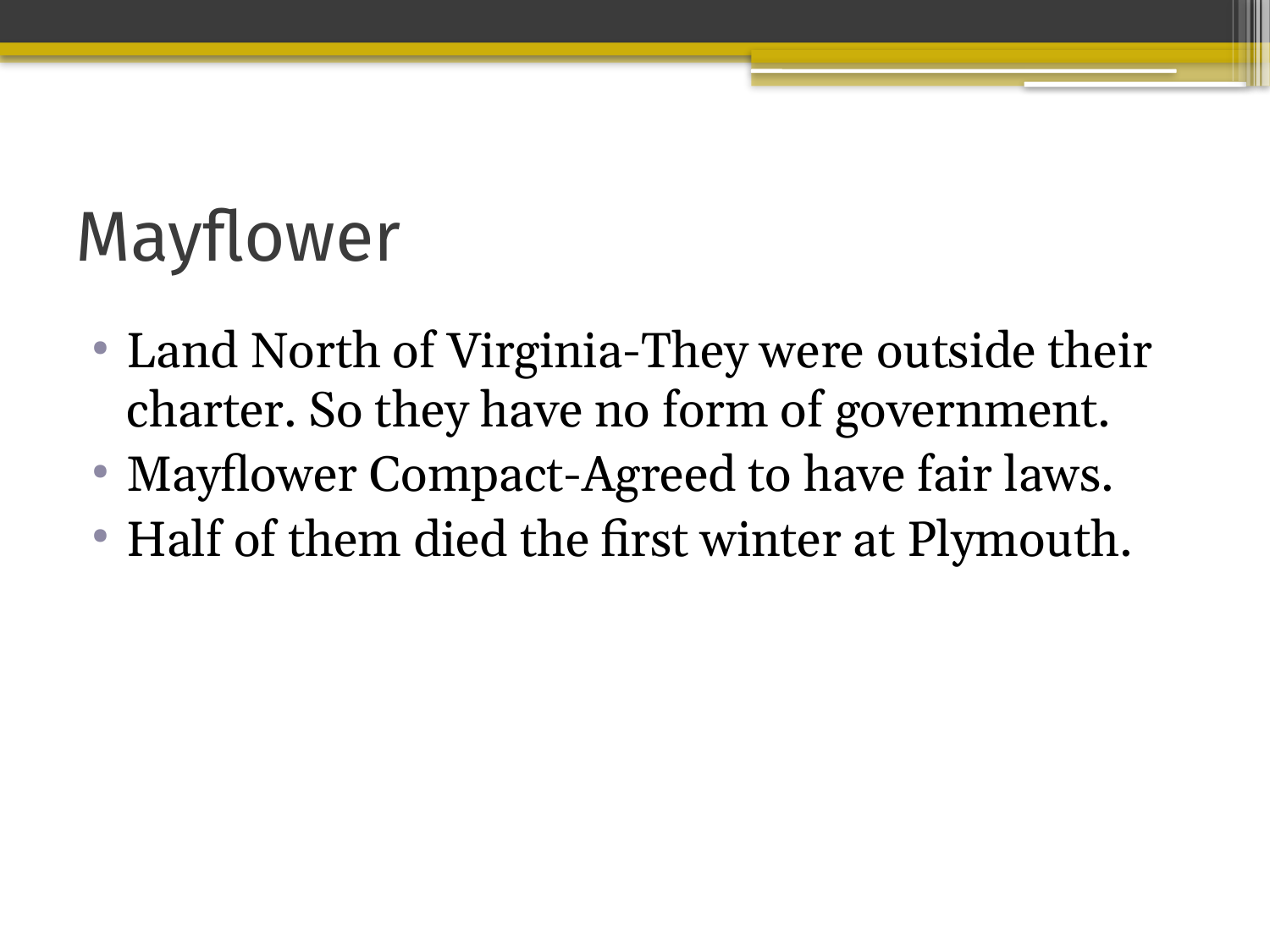

# Mayflower
Land North of Virginia-They were outside their charter. So they have no form of government.
Mayflower Compact-Agreed to have fair laws.
Half of them died the first winter at Plymouth.